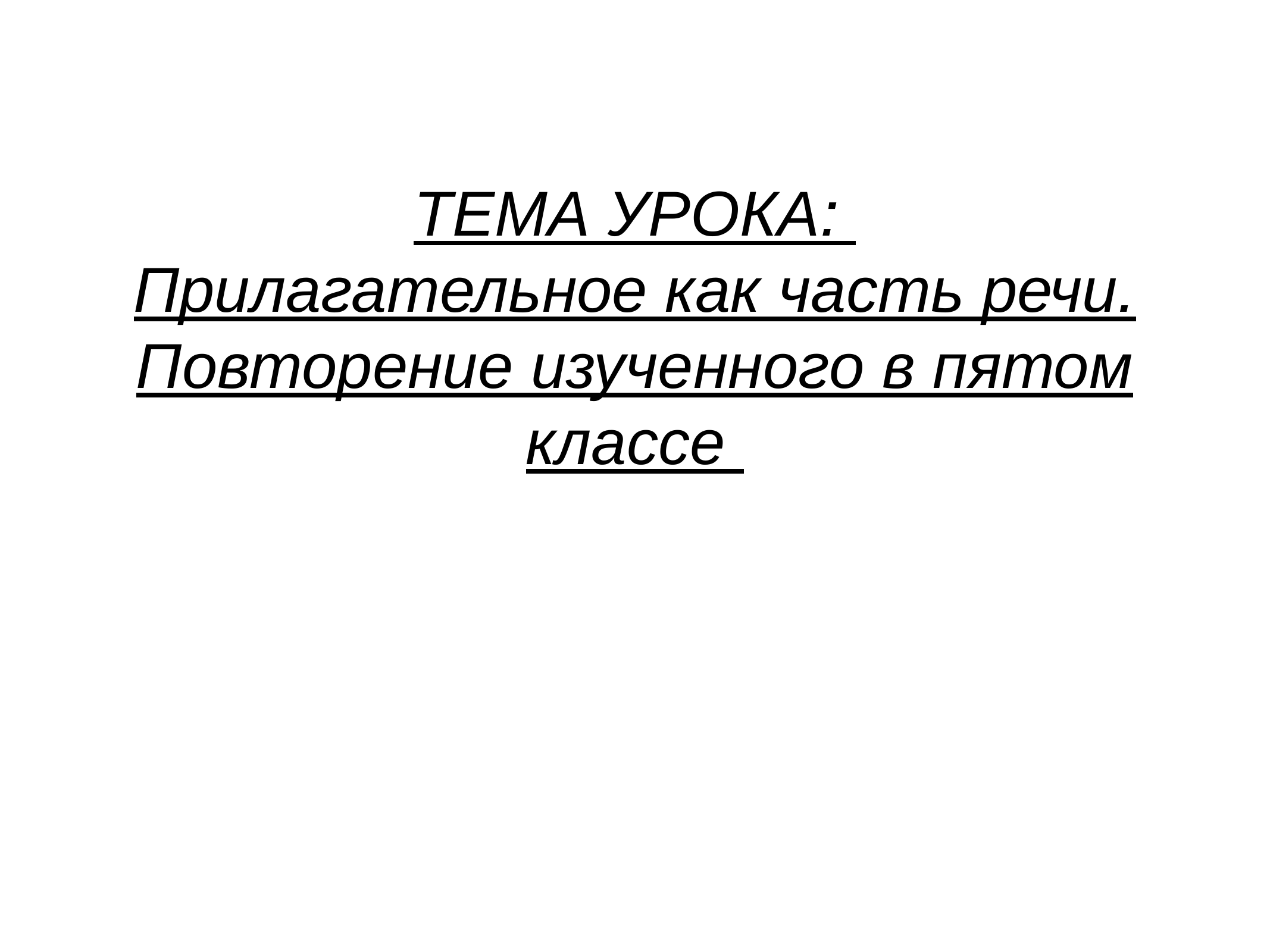

# ТЕМА УРОКА:
Прилагательное как часть речи. Повторение изученного в пятом классе